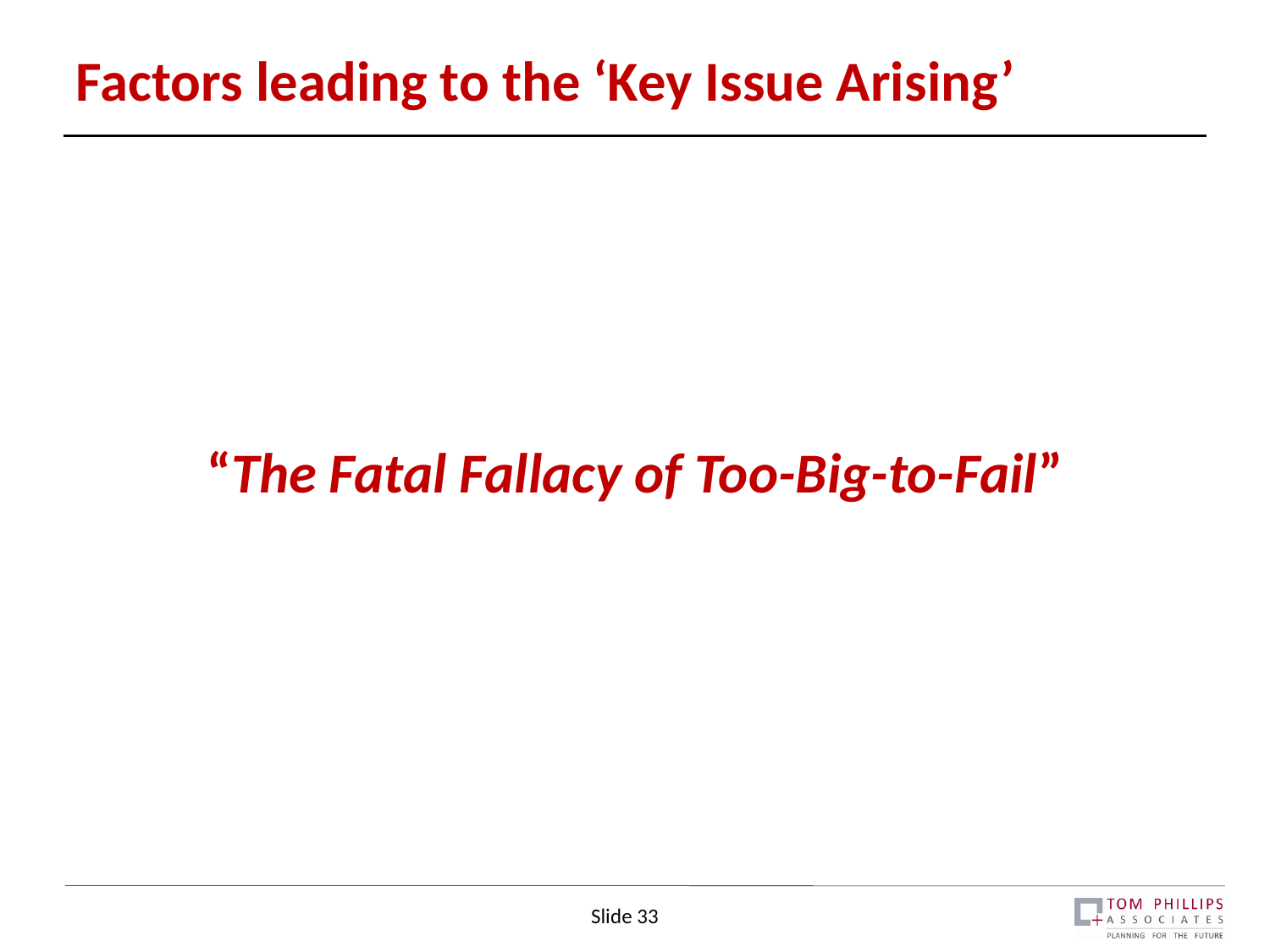

# Factors leading to the ‘Key Issue Arising’

“The Fatal Fallacy of Too-Big-to-Fail”